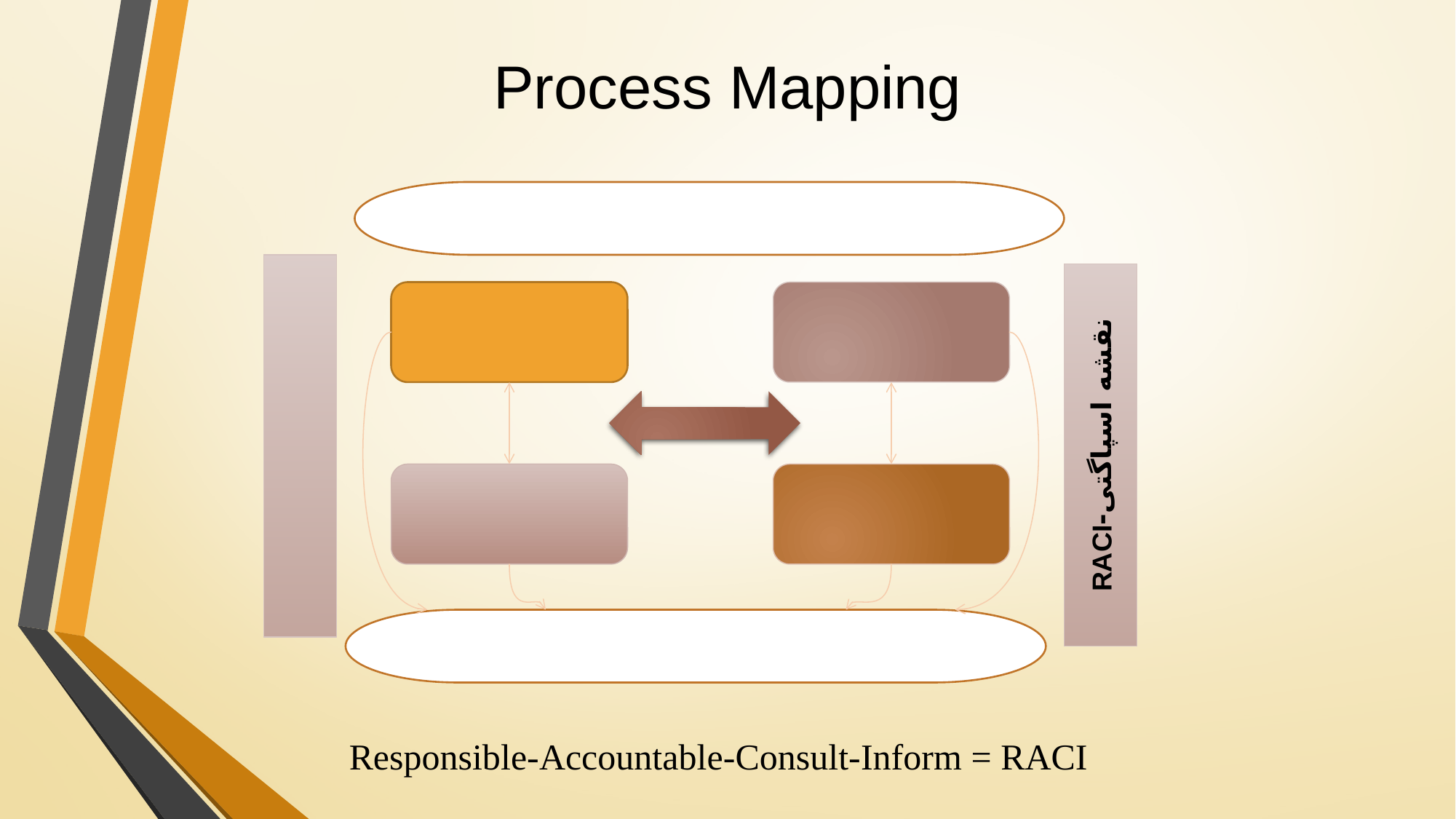

# Process Mapping

نقشه اسپاگتی-RACI

Responsible-Accountable-Consult-Inform = RACI